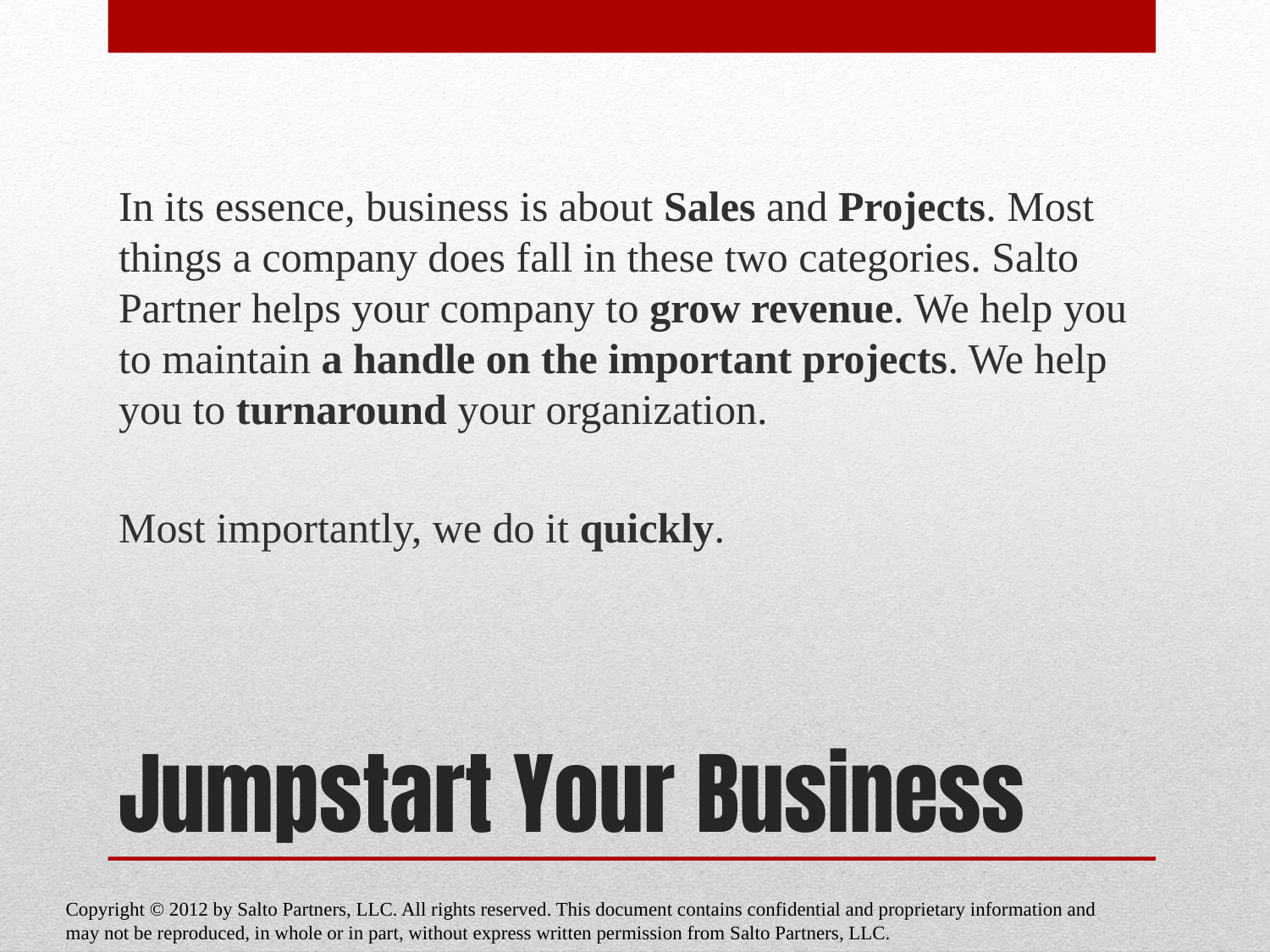

In its essence, business is about Sales and Projects. Most things a company does fall in these two categories. Salto Partner helps your company to grow revenue. We help you to maintain a handle on the important projects. We help you to turnaround your organization.

Most importantly, we do it quickly.
# Jumpstart Your Business